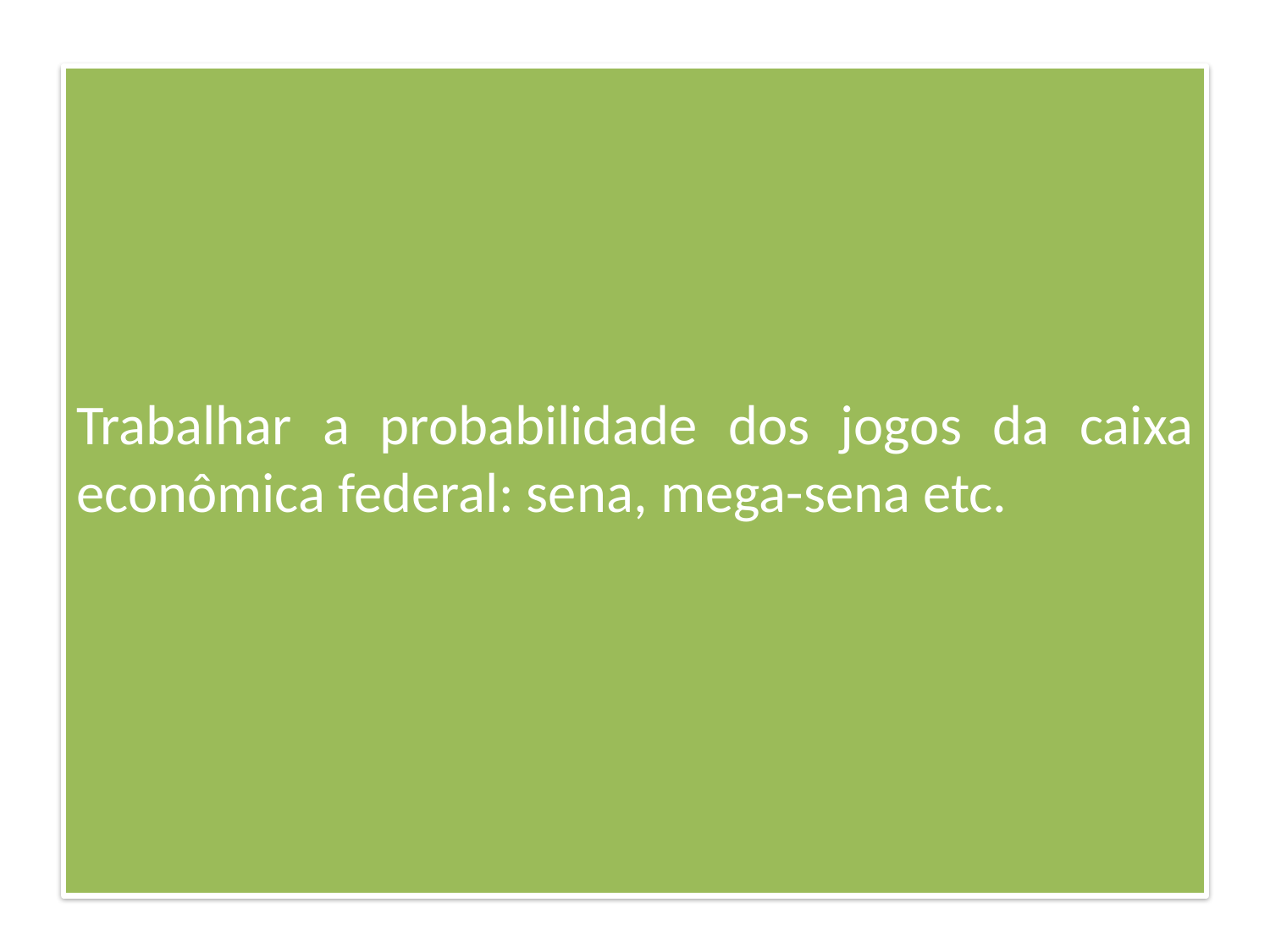

Trabalhar a probabilidade dos jogos da caixa econômica federal: sena, mega-sena etc.